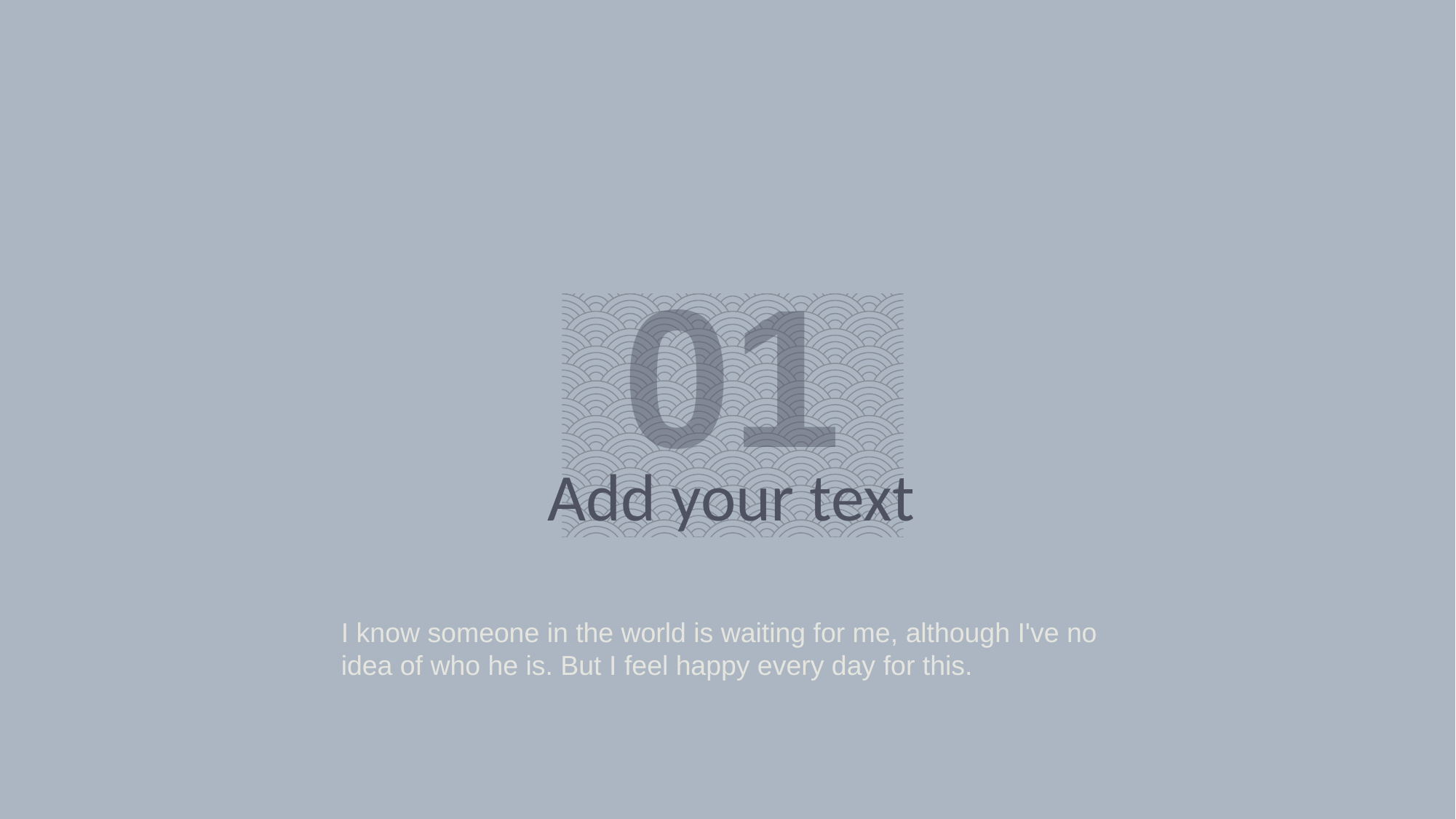

01
Add your text
I know someone in the world is waiting for me, although I've no idea of who he is. But I feel happy every day for this.